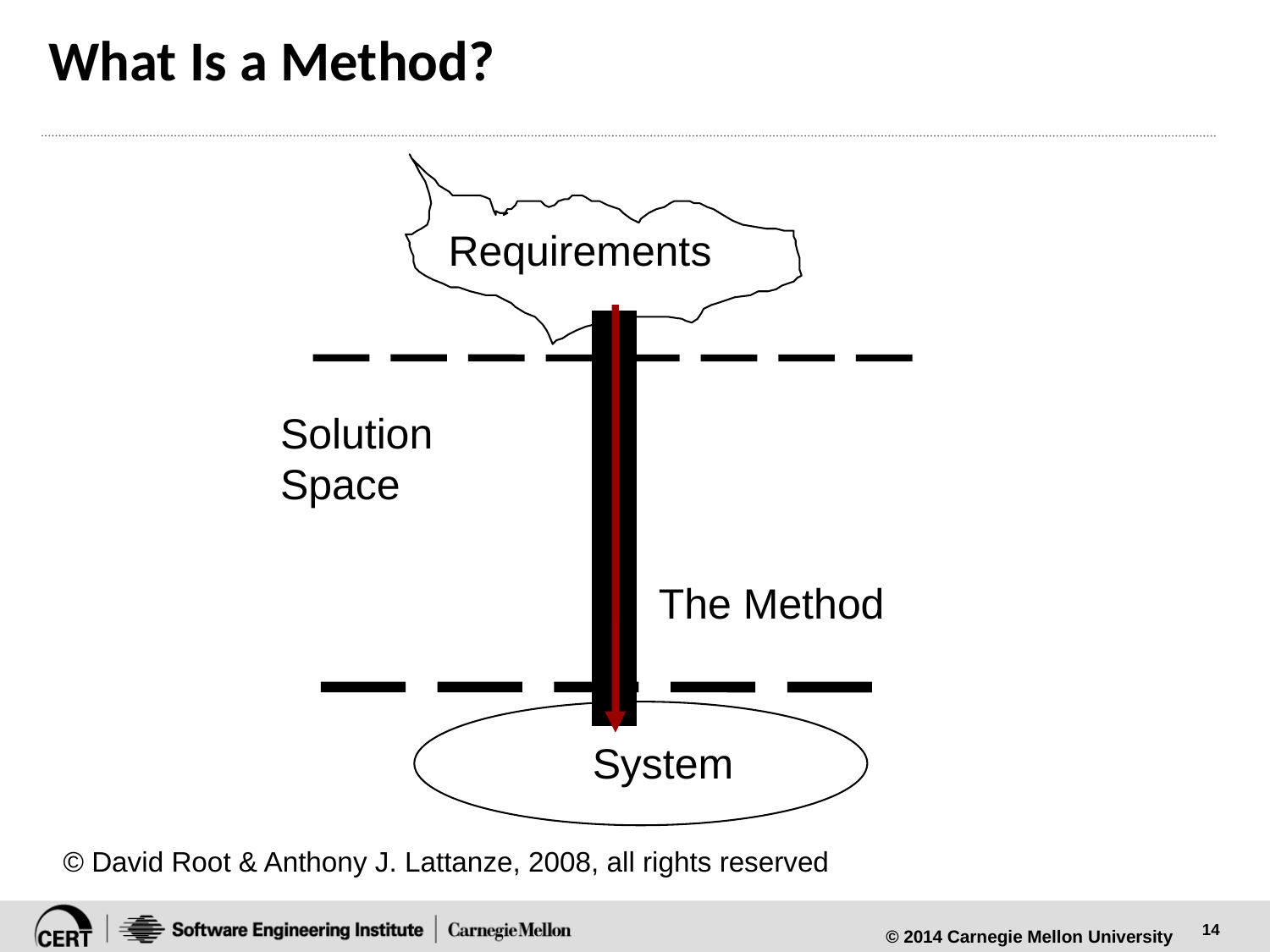

# What Is a Method?

Requirements

Solution
Space
The Method

System
© David Root & Anthony J. Lattanze, 2008, all rights reserved